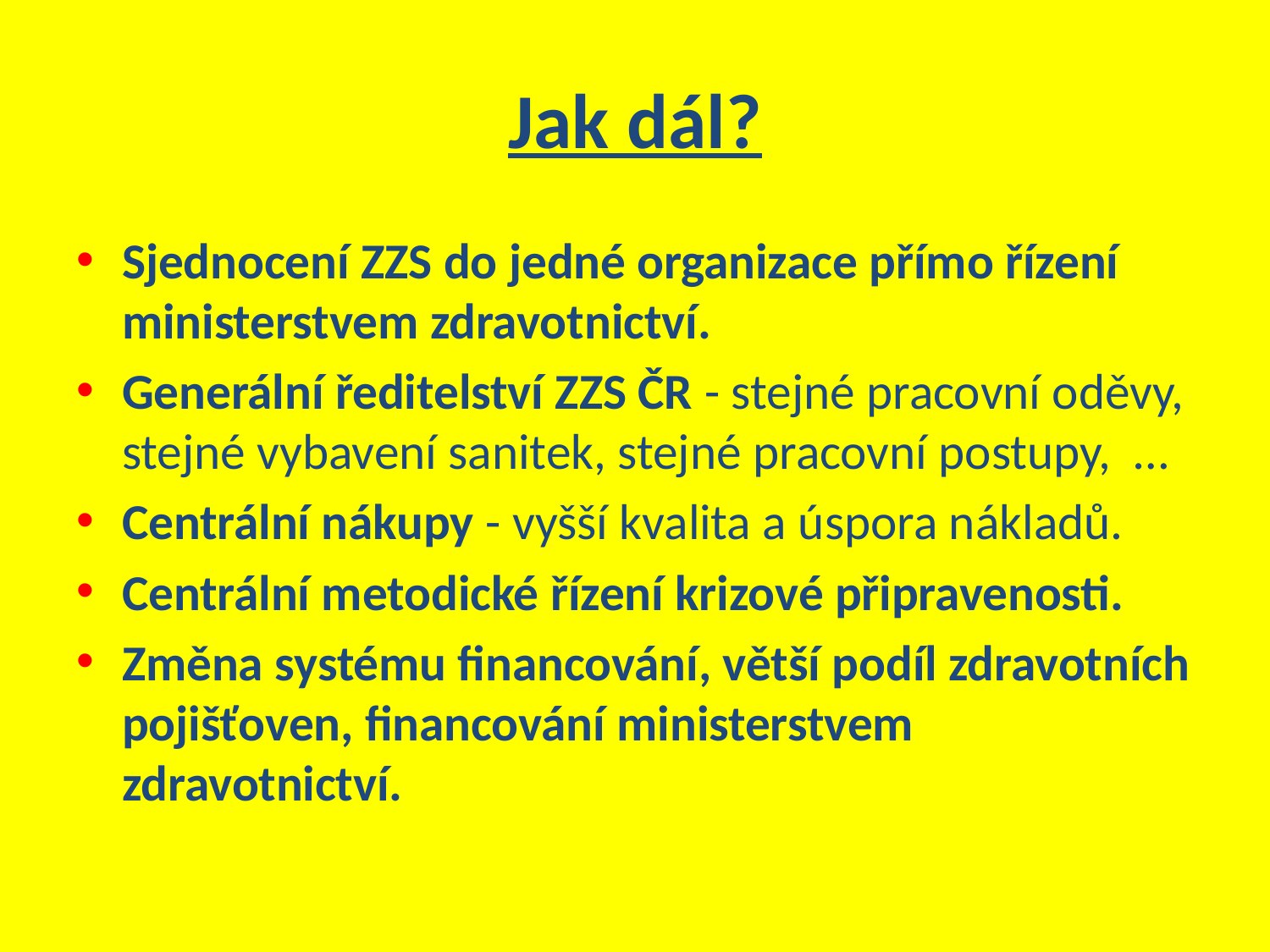

# Jak dál?
Sjednocení ZZS do jedné organizace přímo řízení ministerstvem zdravotnictví.
Generální ředitelství ZZS ČR - stejné pracovní oděvy, stejné vybavení sanitek, stejné pracovní postupy,  …
Centrální nákupy - vyšší kvalita a úspora nákladů.
Centrální metodické řízení krizové připravenosti.
Změna systému financování, větší podíl zdravotních pojišťoven, financování ministerstvem zdravotnictví.